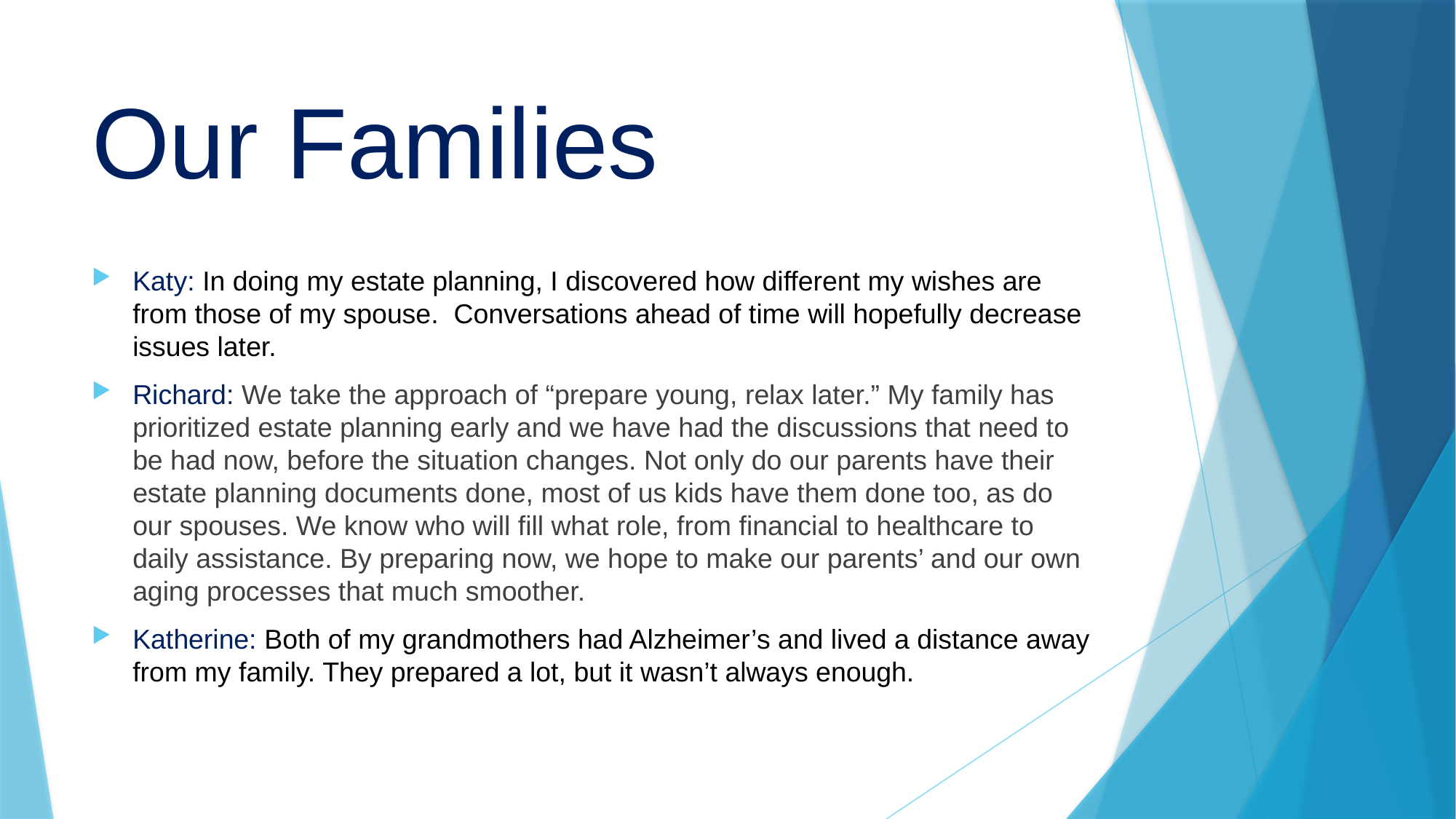

# Our Families
Katy: In doing my estate planning, I discovered how different my wishes are from those of my spouse.  Conversations ahead of time will hopefully decrease issues later.
Richard: We take the approach of “prepare young, relax later.” My family has prioritized estate planning early and we have had the discussions that need to be had now, before the situation changes. Not only do our parents have their estate planning documents done, most of us kids have them done too, as do our spouses. We know who will fill what role, from financial to healthcare to daily assistance. By preparing now, we hope to make our parents’ and our own aging processes that much smoother.
Katherine: Both of my grandmothers had Alzheimer’s and lived a distance away from my family. They prepared a lot, but it wasn’t always enough.